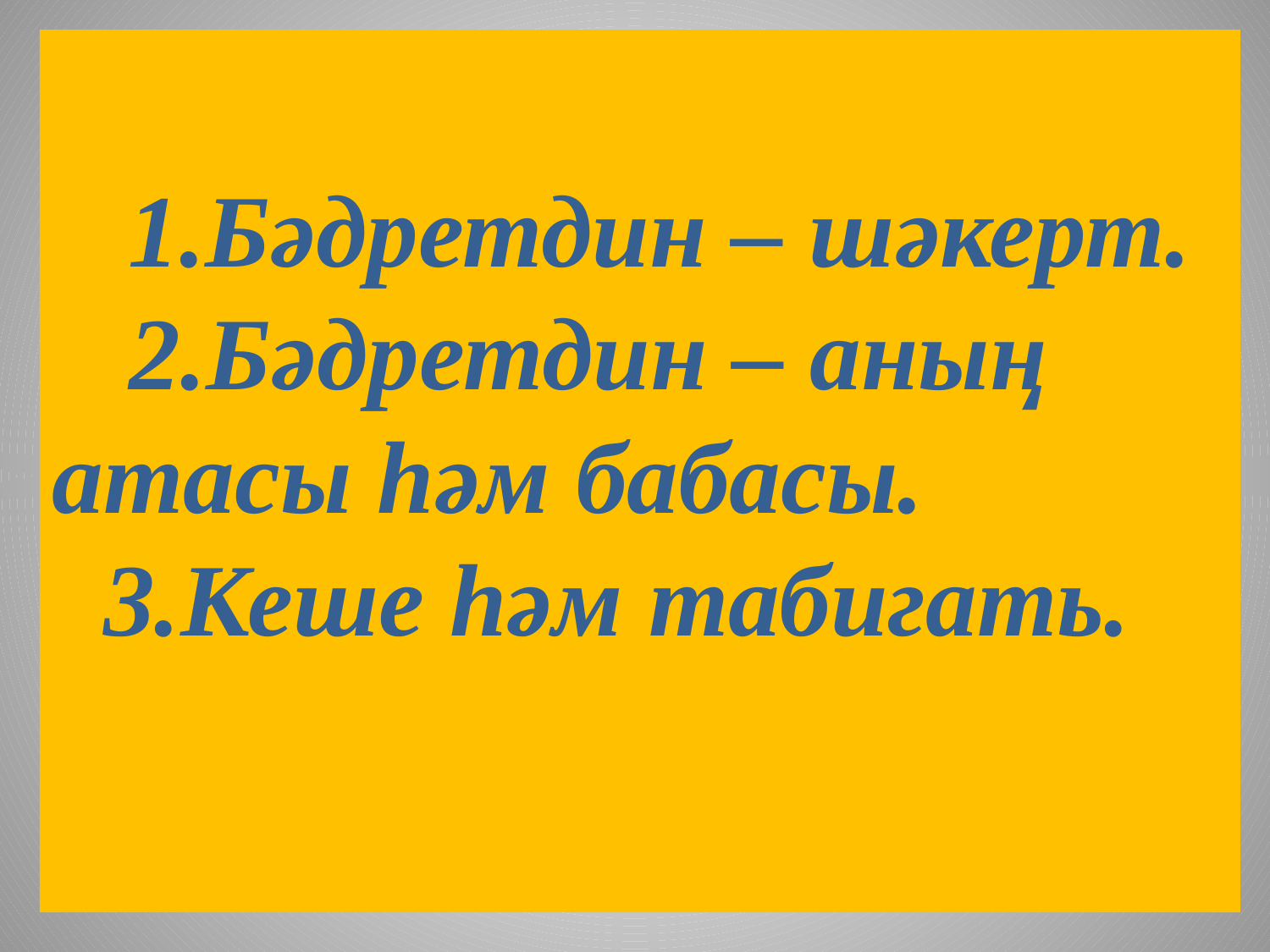

# 1.Бәдретдин – шәкерт. 2.Бәдретдин – аның    атасы һәм бабасы. 3.Кеше һәм табигать.